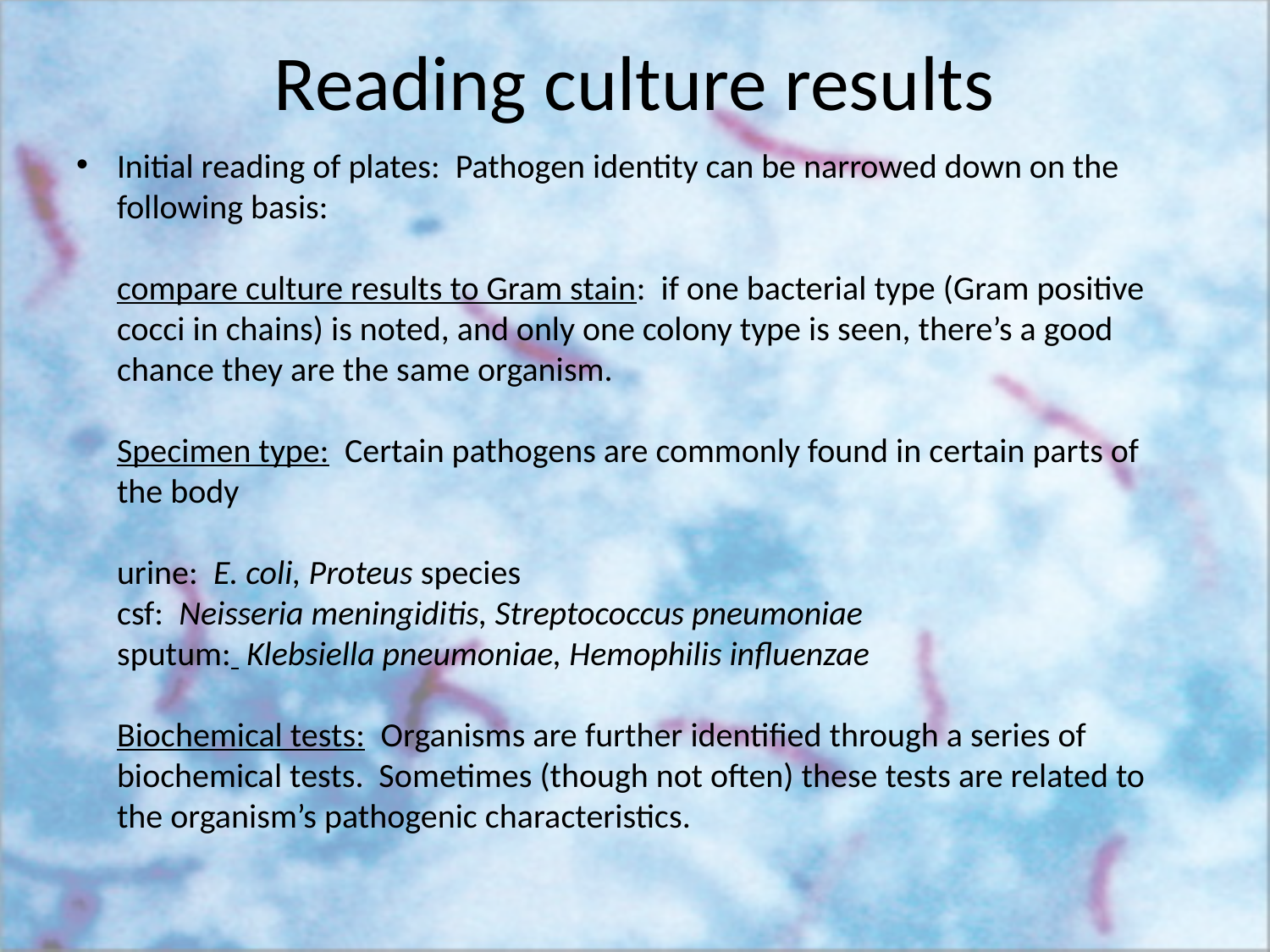

# Reading culture results
Initial reading of plates:  Pathogen identity can be narrowed down on the following basis:
compare culture results to Gram stain:  if one bacterial type (Gram positive cocci in chains) is noted, and only one colony type is seen, there’s a good chance they are the same organism.
Specimen type:  Certain pathogens are commonly found in certain parts of the body
urine:  E. coli, Proteus species
csf:  Neisseria meningiditis, Streptococcus pneumoniae
sputum:  Klebsiella pneumoniae, Hemophilis influenzae
Biochemical tests:  Organisms are further identified through a series of biochemical tests.  Sometimes (though not often) these tests are related to the organism’s pathogenic characteristics.